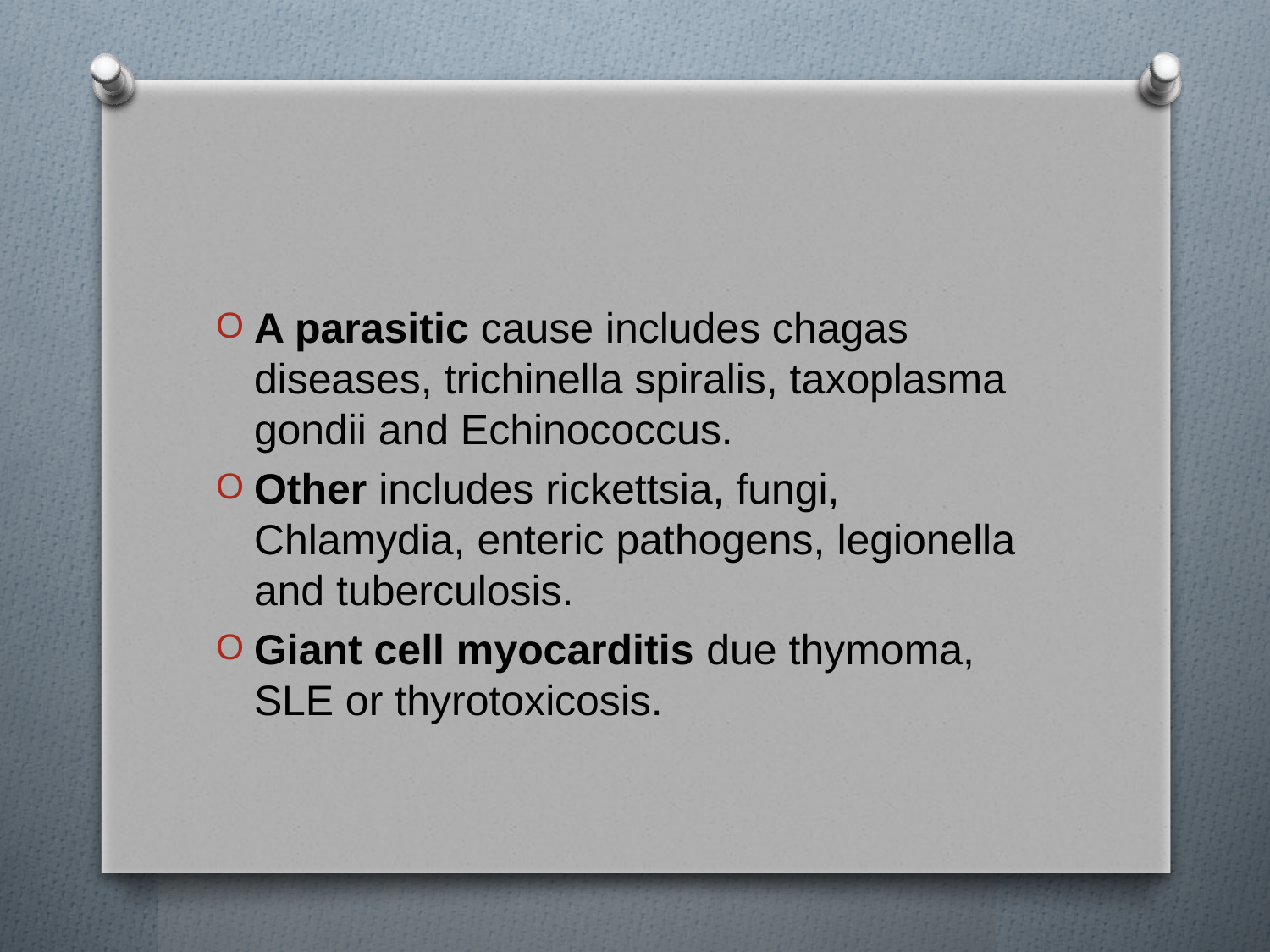

A parasitic cause includes chagas diseases, trichinella spiralis, taxoplasma gondii and Echinococcus.
Other includes rickettsia, fungi, Chlamydia, enteric pathogens, legionella and tuberculosis.
Giant cell myocarditis due thymoma, SLE or thyrotoxicosis.